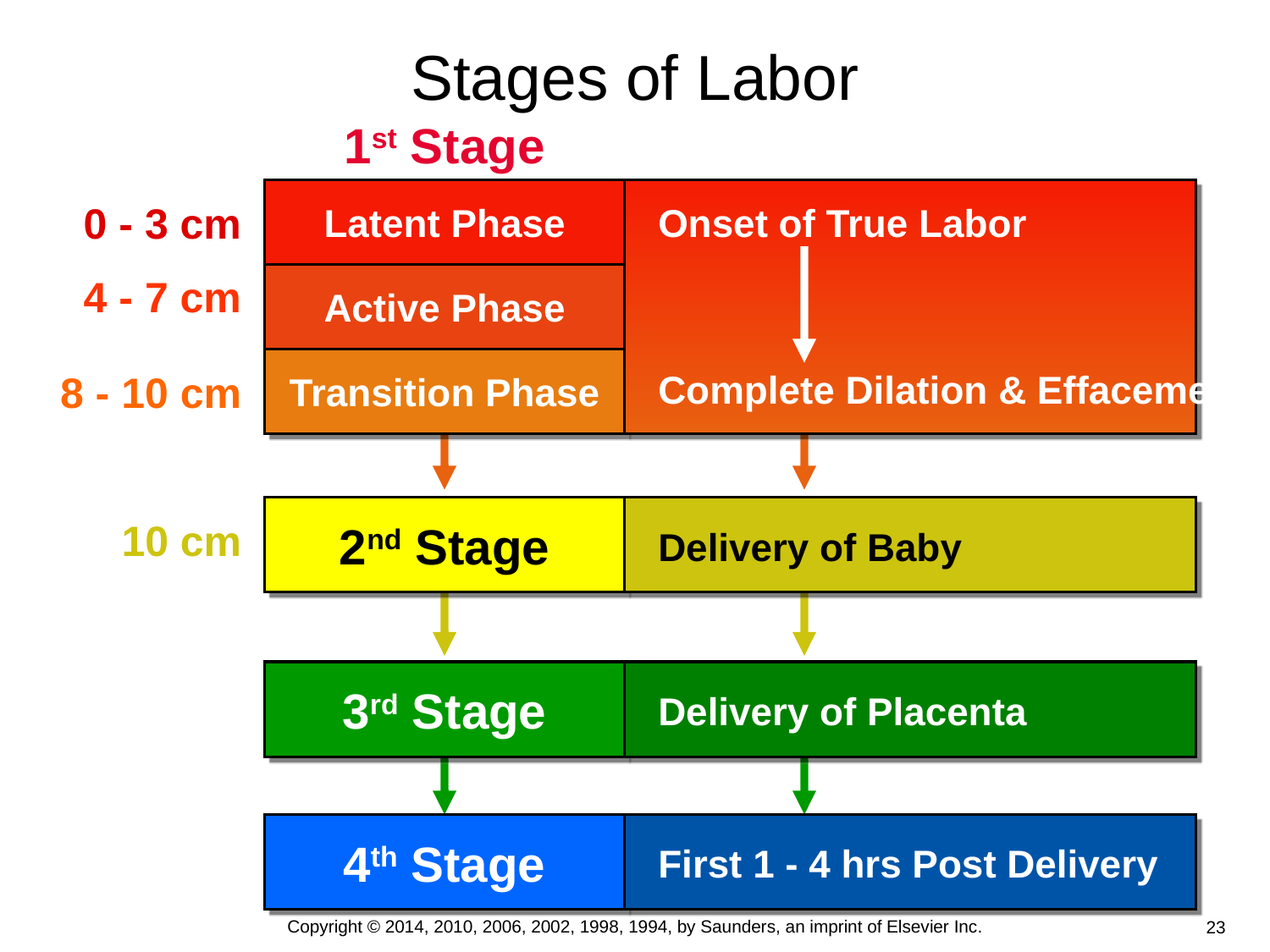

# Stages of Labor
1st Stage
Latent Phase
Active Phase
Transition Phase

0 - 3 cm
Onset of True Labor

4 - 7 cm
Complete Dilation & Effacement
8 - 10 cm

2nd Stage

10 cm
Delivery of Baby

3rd Stage

Delivery of Placenta

4th Stage

First 1 - 4 hrs Post Delivery
Copyright © 2014, 2010, 2006, 2002, 1998, 1994, by Saunders, an imprint of Elsevier Inc.
23